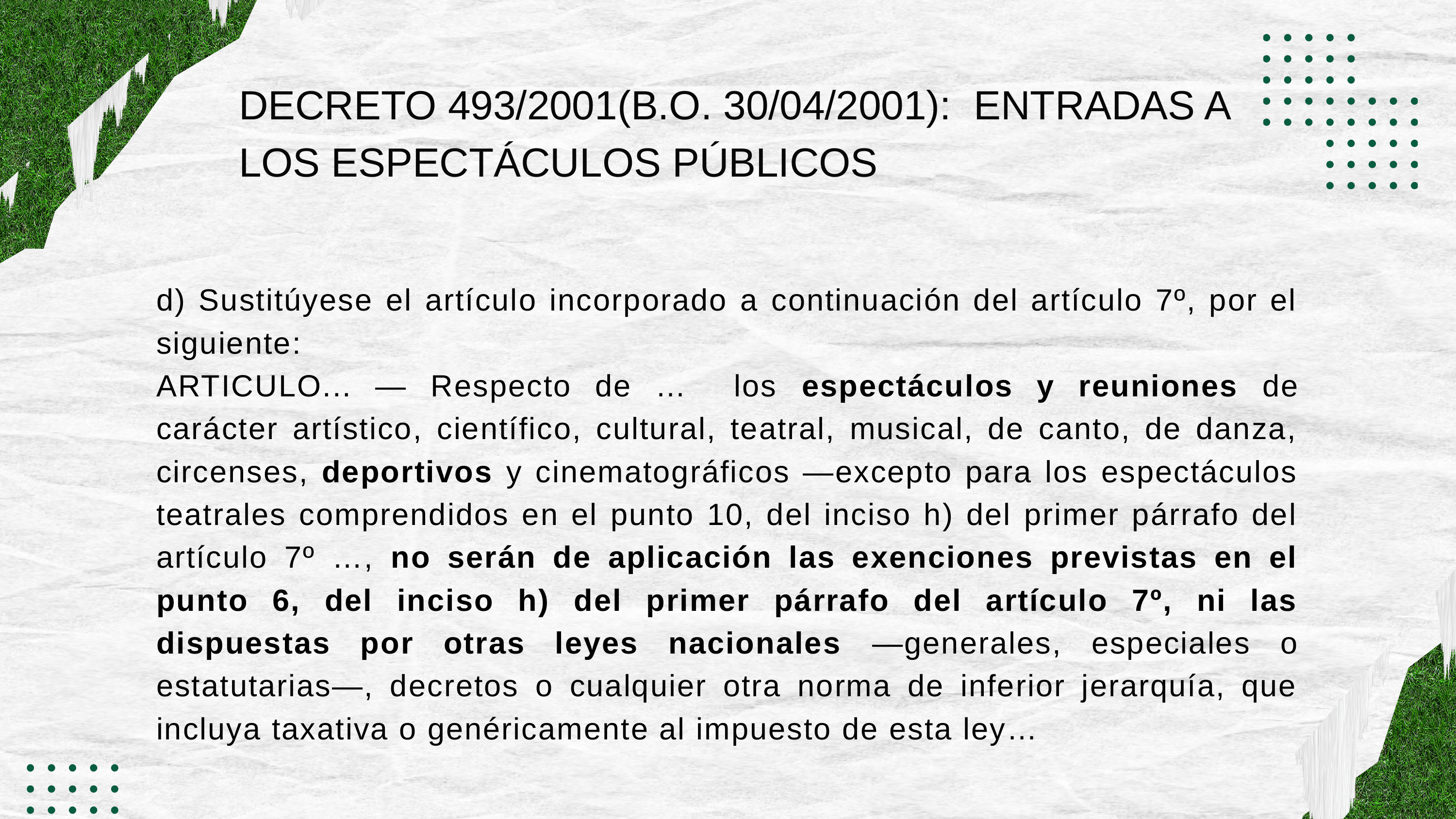

DECRETO 493/2001(B.O. 30/04/2001):  ENTRADAS A LOS ESPECTÁCULOS PÚBLICOS

d) Sustitúyese el artículo incorporado a continuación del artículo 7º, por el siguiente:
ARTICULO... — Respecto de …  los espectáculos y reuniones de carácter artístico, científico, cultural, teatral, musical, de canto, de danza, circenses, deportivos y cinematográficos —excepto para los espectáculos teatrales comprendidos en el punto 10, del inciso h) del primer párrafo del artículo 7º …, no serán de aplicación las exenciones previstas en el punto 6, del inciso h) del primer párrafo del artículo 7º, ni las dispuestas por otras leyes nacionales —generales, especiales o estatutarias—, decretos o cualquier otra norma de inferior jerarquía, que incluya taxativa o genéricamente al impuesto de esta ley…